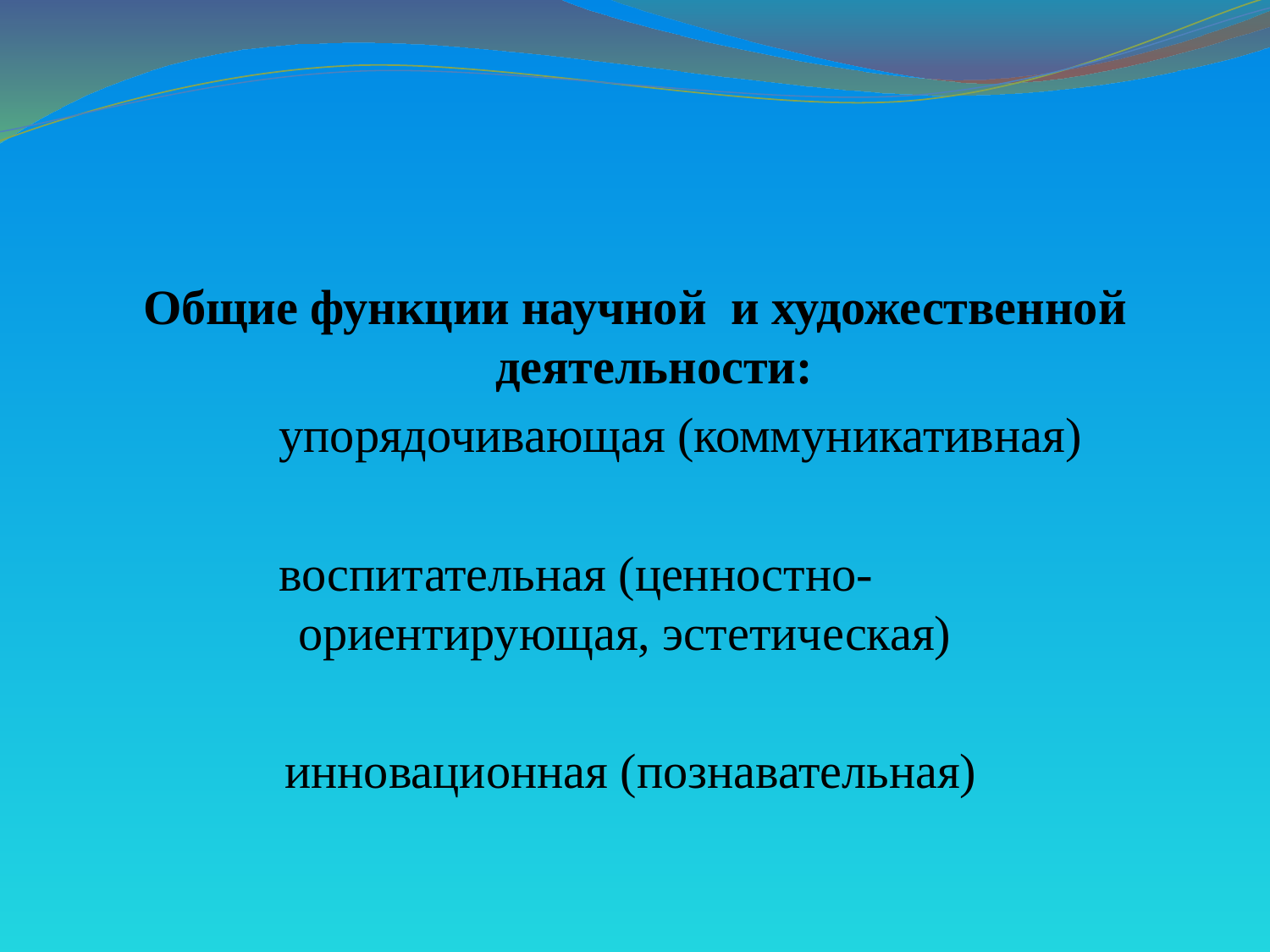

#
Общие функции научной  и художественной деятельности:
 упорядочивающая (коммуникативная)

 воспитательная (ценностно-ориентирующая, эстетическая)

                 инновационная (познавательная)